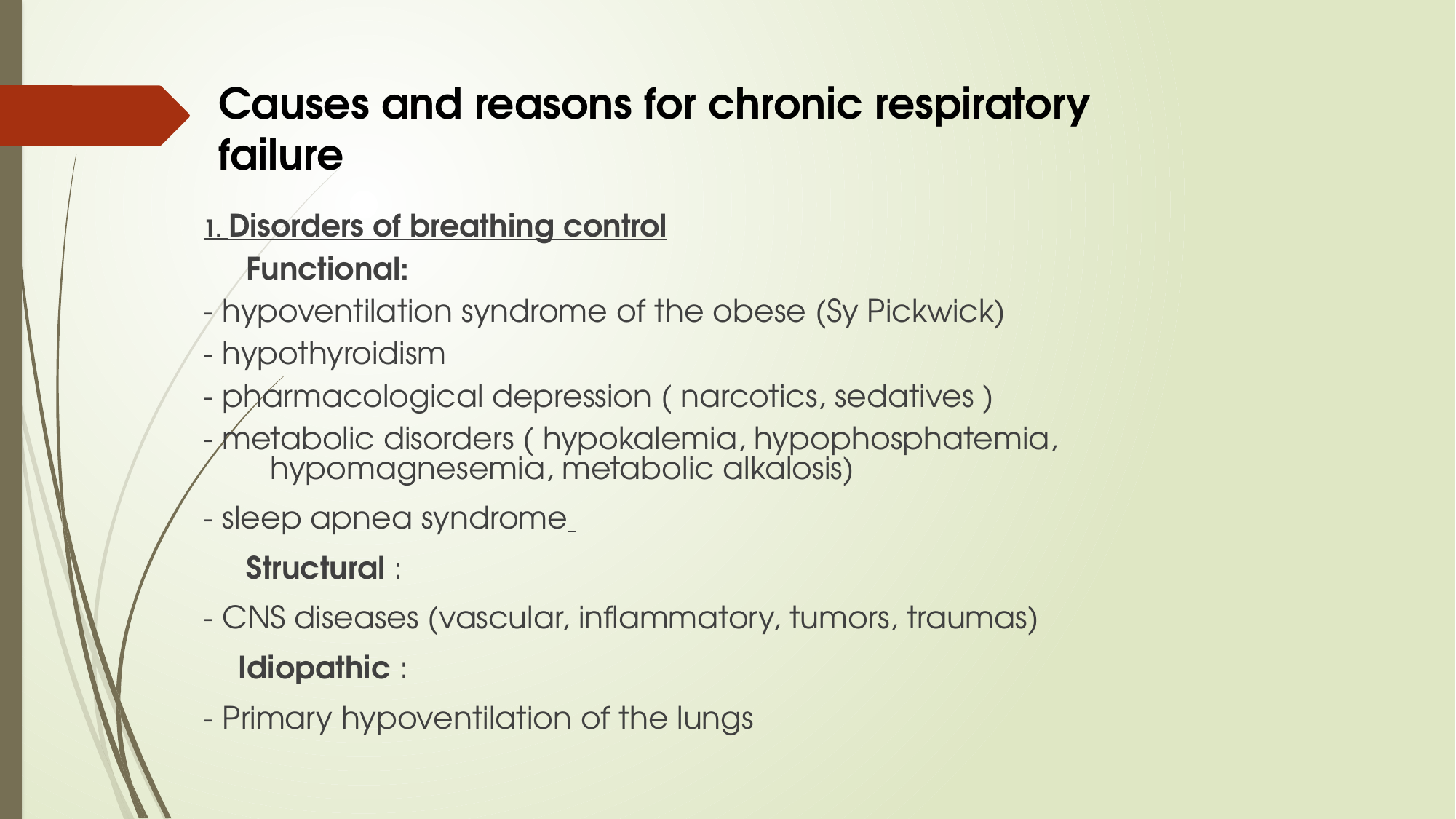

# Causes and reasons for chronic respiratory failure
1. Disorders of breathing control
     Functional:
- hypoventilation syndrome of the obese (Sy Pickwick)
- hypothyroidism
- pharmacological depression ( narcotics, sedatives )
- metabolic disorders ( hypokalemia, hypophosphatemia, hypomagnesemia, metabolic alkalosis)
- sleep apnea syndrome
     Structural :
- CNS diseases (vascular, inflammatory, tumors, traumas)
    Idiopathic :
- Primary hypoventilation of the lungs